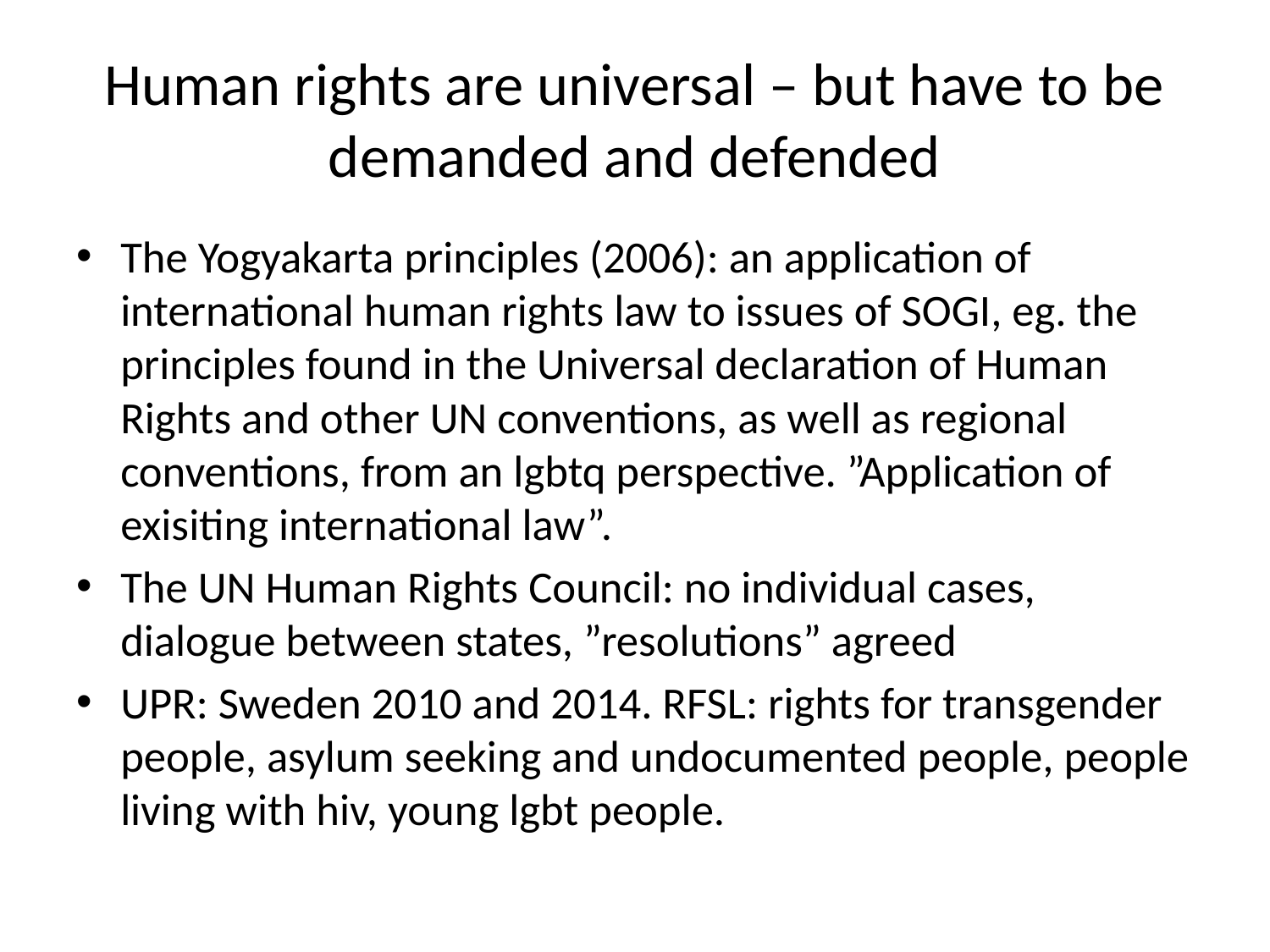

# Human rights are universal – but have to be demanded and defended
The Yogyakarta principles (2006): an application of international human rights law to issues of SOGI, eg. the principles found in the Universal declaration of Human Rights and other UN conventions, as well as regional conventions, from an lgbtq perspective. ”Application of exisiting international law”.
The UN Human Rights Council: no individual cases, dialogue between states, ”resolutions” agreed
UPR: Sweden 2010 and 2014. RFSL: rights for transgender people, asylum seeking and undocumented people, people living with hiv, young lgbt people.